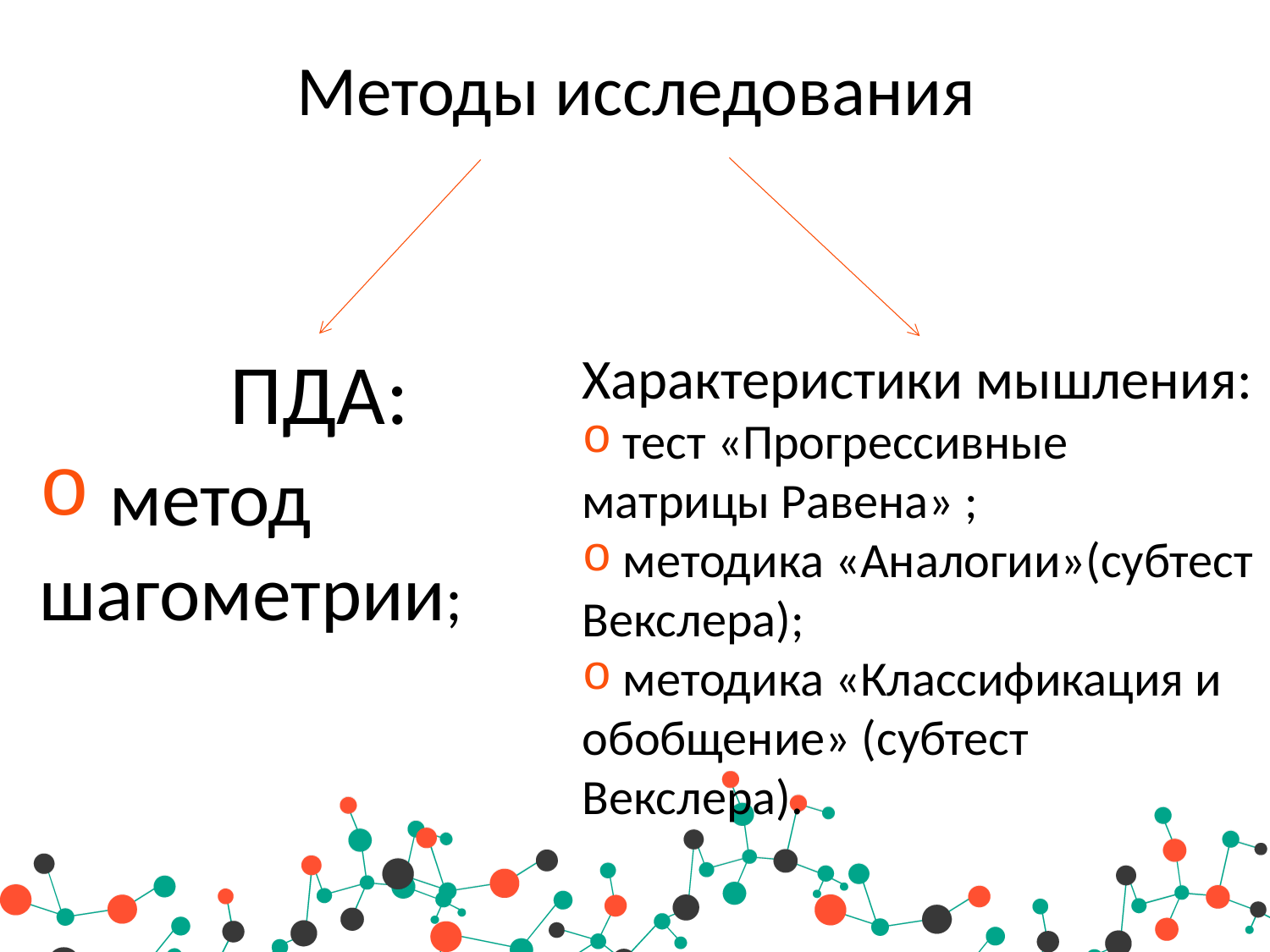

# Методы исследования
ПДА:
 метод шагометрии;
Характеристики мышления:
 тест «Прогрессивные матрицы Равена» ;
 методика «Аналогии»(субтест Векслера);
 методика «Классификация и обобщение» (субтест Векслера).